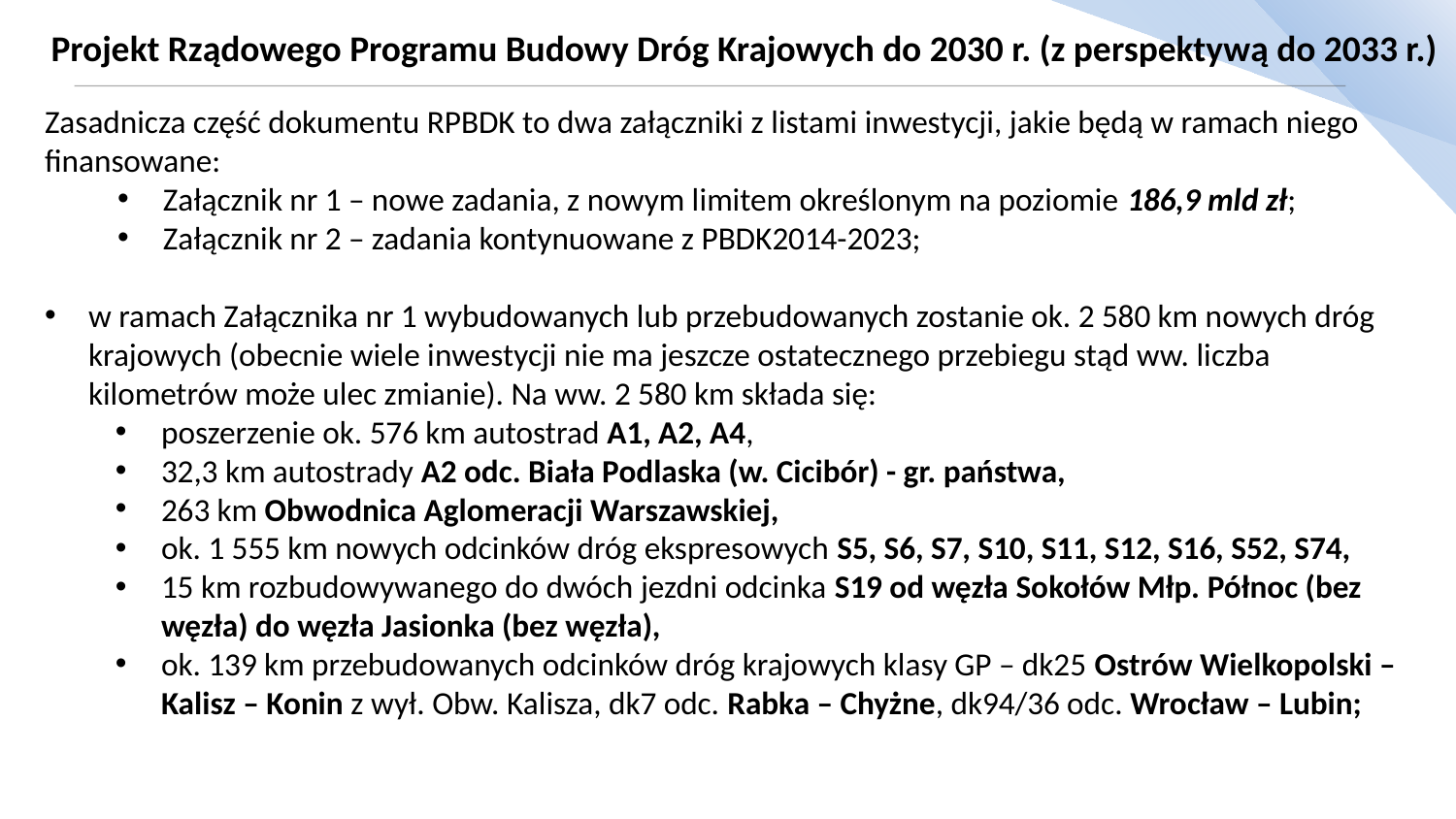

Projekt Rządowego Programu Budowy Dróg Krajowych do 2030 r. (z perspektywą do 2033 r.)
Zasadnicza część dokumentu RPBDK to dwa załączniki z listami inwestycji, jakie będą w ramach niego finansowane:
Załącznik nr 1 – nowe zadania, z nowym limitem określonym na poziomie 186,9 mld zł;
Załącznik nr 2 – zadania kontynuowane z PBDK2014-2023;

w ramach Załącznika nr 1 wybudowanych lub przebudowanych zostanie ok. 2 580 km nowych dróg krajowych (obecnie wiele inwestycji nie ma jeszcze ostatecznego przebiegu stąd ww. liczba kilometrów może ulec zmianie). Na ww. 2 580 km składa się:
poszerzenie ok. 576 km autostrad A1, A2, A4,
32,3 km autostrady A2 odc. Biała Podlaska (w. Cicibór) - gr. państwa,
263 km Obwodnica Aglomeracji Warszawskiej,
ok. 1 555 km nowych odcinków dróg ekspresowych S5, S6, S7, S10, S11, S12, S16, S52, S74,
15 km rozbudowywanego do dwóch jezdni odcinka S19 od węzła Sokołów Młp. Północ (bez węzła) do węzła Jasionka (bez węzła),
ok. 139 km przebudowanych odcinków dróg krajowych klasy GP – dk25 Ostrów Wielkopolski – Kalisz – Konin z wył. Obw. Kalisza, dk7 odc. Rabka – Chyżne, dk94/36 odc. Wrocław – Lubin;